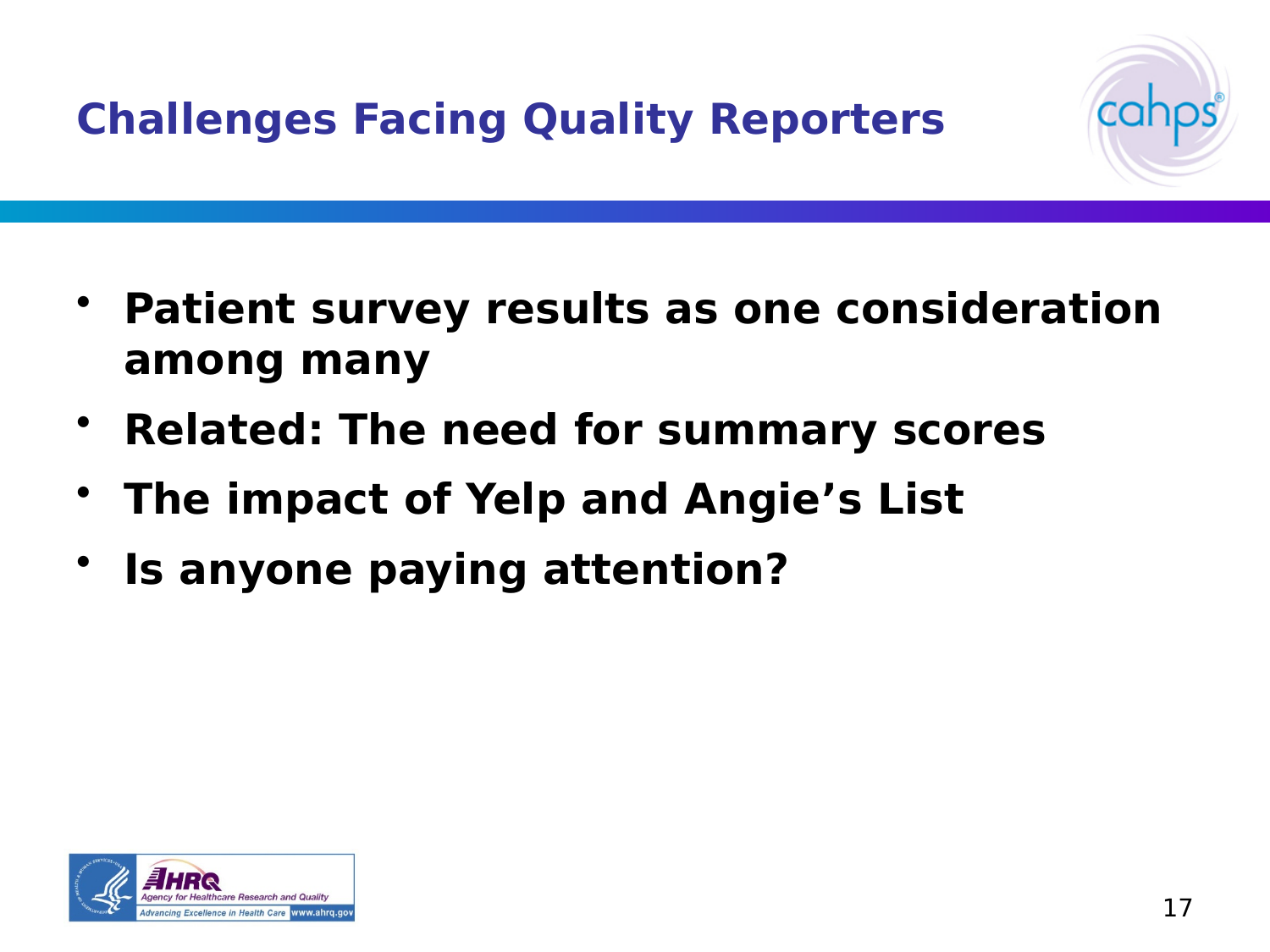

# Challenges Facing Quality Reporters
Patient survey results as one consideration among many
Related: The need for summary scores
The impact of Yelp and Angie’s List
Is anyone paying attention?

17